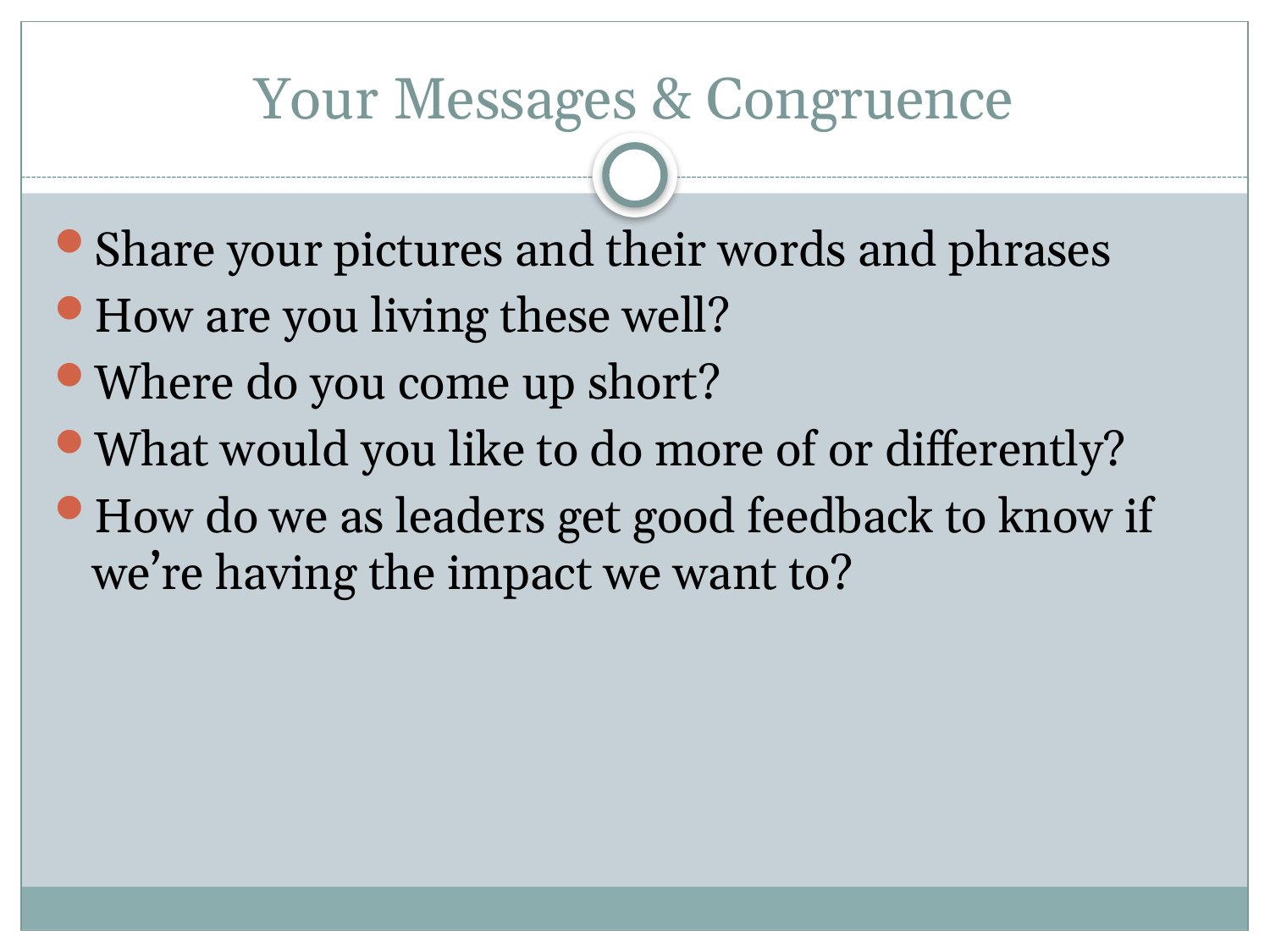

# Your Messages & Congruence
Share your pictures and their words and phrases
How are you living these well?
Where do you come up short?
What would you like to do more of or differently?
How do we as leaders get good feedback to know if we’re having the impact we want to?